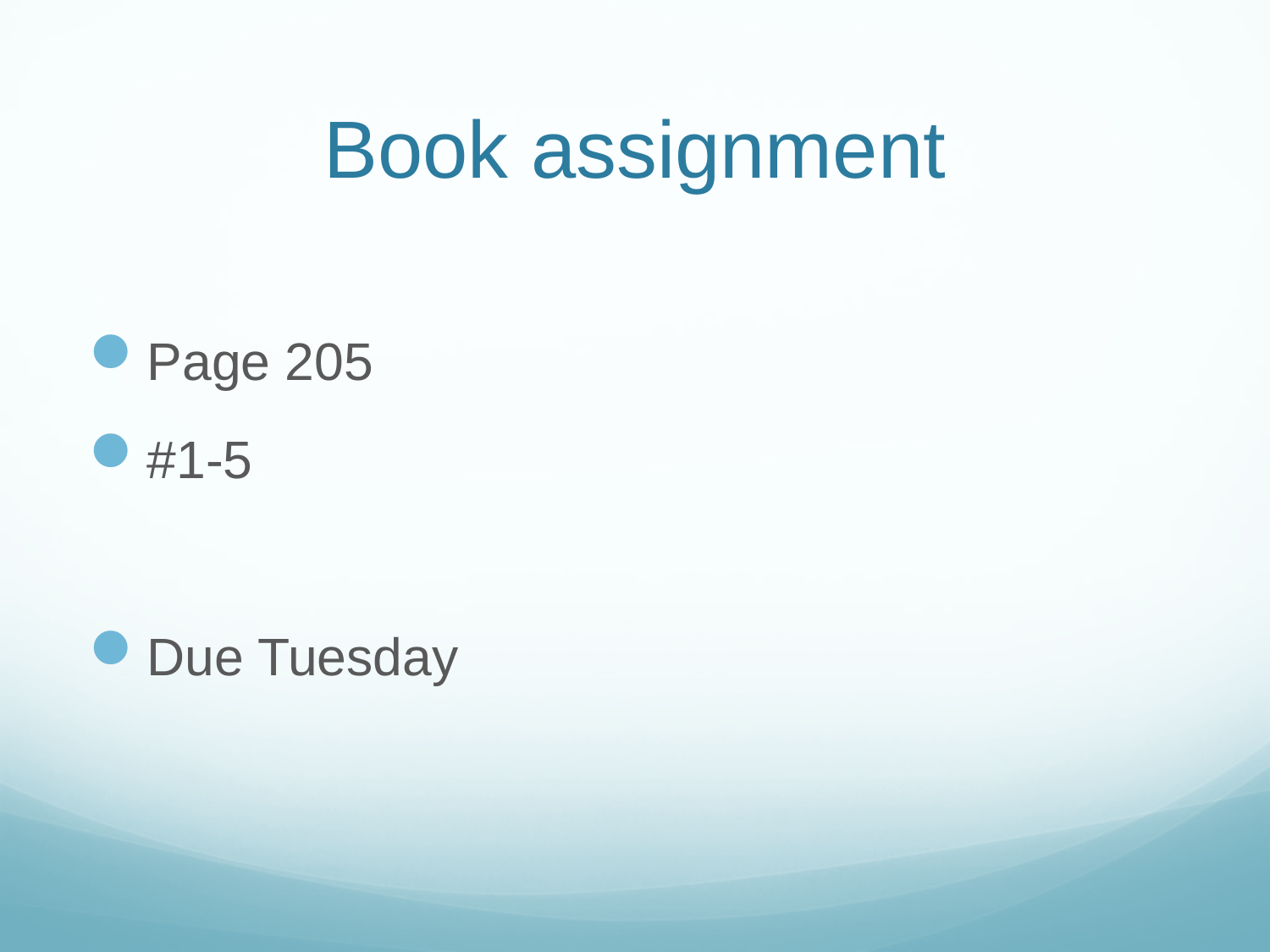

# Book assignment

Page 205
#1-5

Due Tuesday